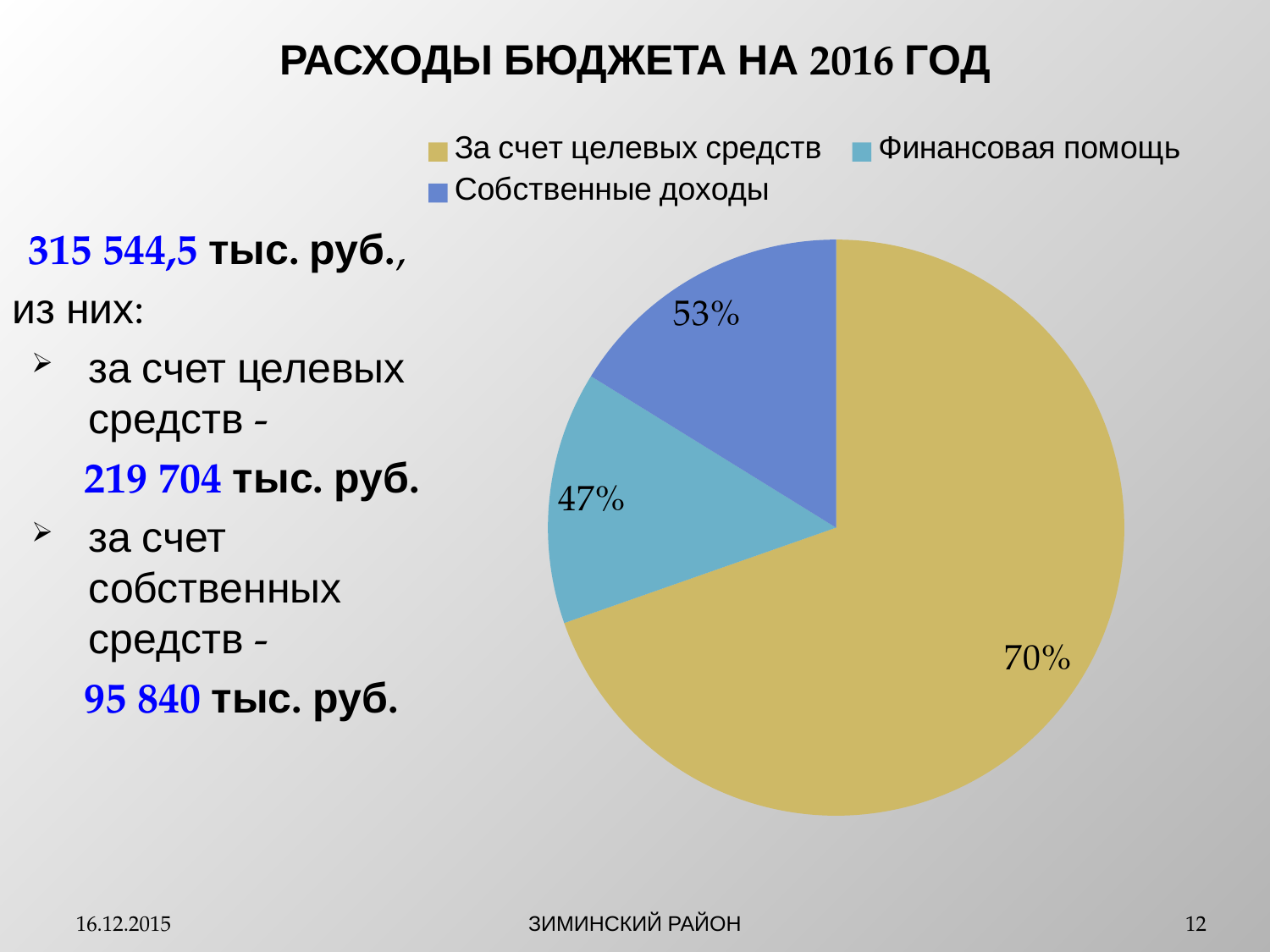

РАСХОДЫ БЮДЖЕТА НА 2016 ГОД

[unsupported chart]

315 544,5 тыс. руб.,
из них:
за счет целевых средств -
     219 704 тыс. руб.
за счет собственных средств -
     95 840 тыс. руб.

16.12.2015
ЗИМИНСКИЙ РАЙОН
12